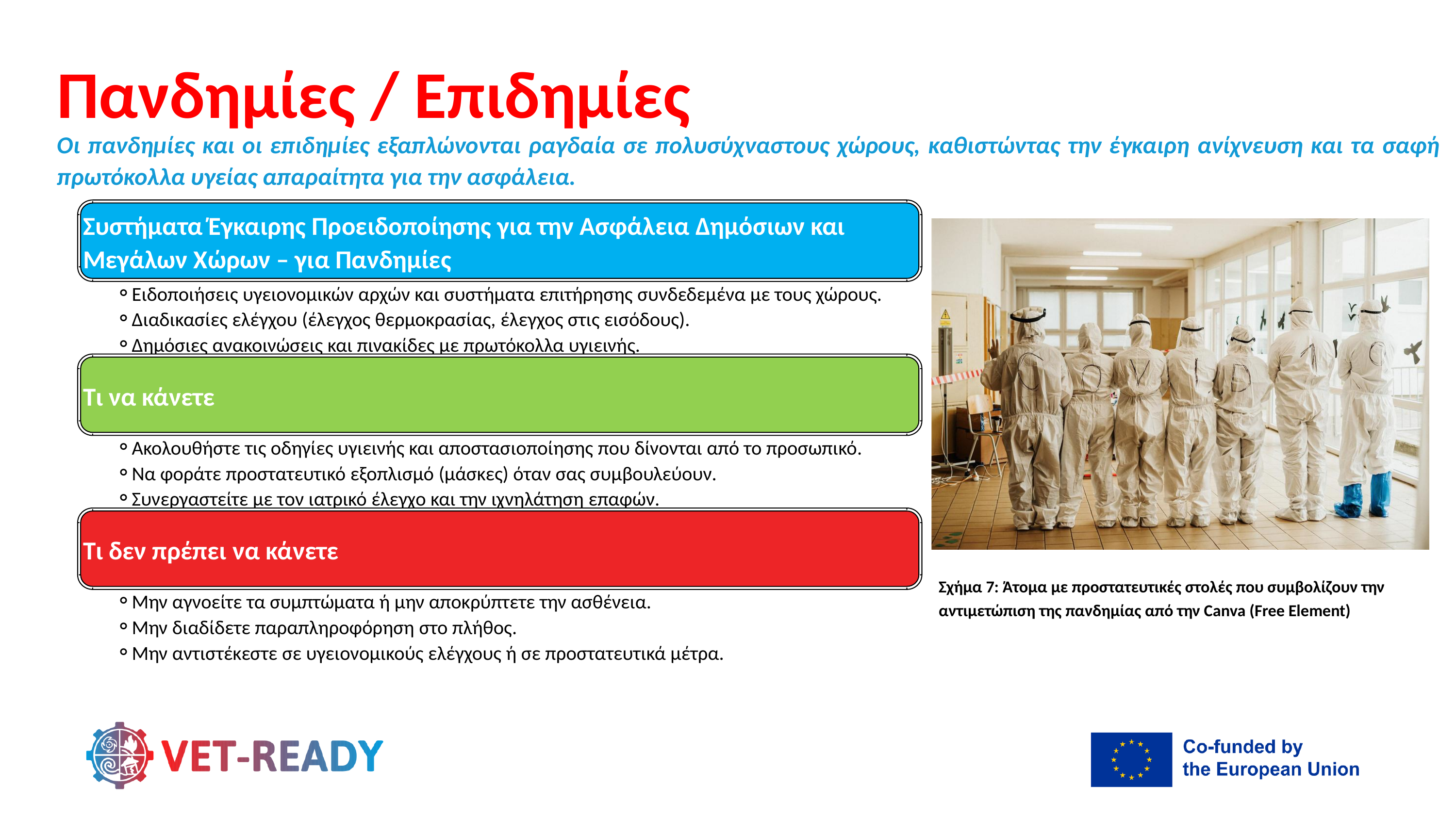

Πανδημίες / Επιδημίες

Οι πανδημίες και οι επιδημίες εξαπλώνονται ραγδαία σε πολυσύχναστους χώρους, καθιστώντας την έγκαιρη ανίχνευση και τα σαφή πρωτόκολλα υγείας απαραίτητα για την ασφάλεια.

Συστήματα Έγκαιρης Προειδοποίησης για την Ασφάλεια Δημόσιων και Μεγάλων Χώρων – για Πανδημίες

Ειδοποιήσεις υγειονομικών αρχών και συστήματα επιτήρησης συνδεδεμένα με τους χώρους.
Διαδικασίες ελέγχου (έλεγχος θερμοκρασίας, έλεγχος στις εισόδους).
Δημόσιες ανακοινώσεις και πινακίδες με πρωτόκολλα υγιεινής.

Τι να κάνετε
Ακολουθήστε τις οδηγίες υγιεινής και αποστασιοποίησης που δίνονται από το προσωπικό.
Να φοράτε προστατευτικό εξοπλισμό (μάσκες) όταν σας συμβουλεύουν.
Συνεργαστείτε με τον ιατρικό έλεγχο και την ιχνηλάτηση επαφών.

Τι δεν πρέπει να κάνετε
Σχήμα 7: Άτομα με προστατευτικές στολές που συμβολίζουν την αντιμετώπιση της πανδημίας από την Canva (Free Element)
Μην αγνοείτε τα συμπτώματα ή μην αποκρύπτετε την ασθένεια.
Μην διαδίδετε παραπληροφόρηση στο πλήθος.
Μην αντιστέκεστε σε υγειονομικούς ελέγχους ή σε προστατευτικά μέτρα.